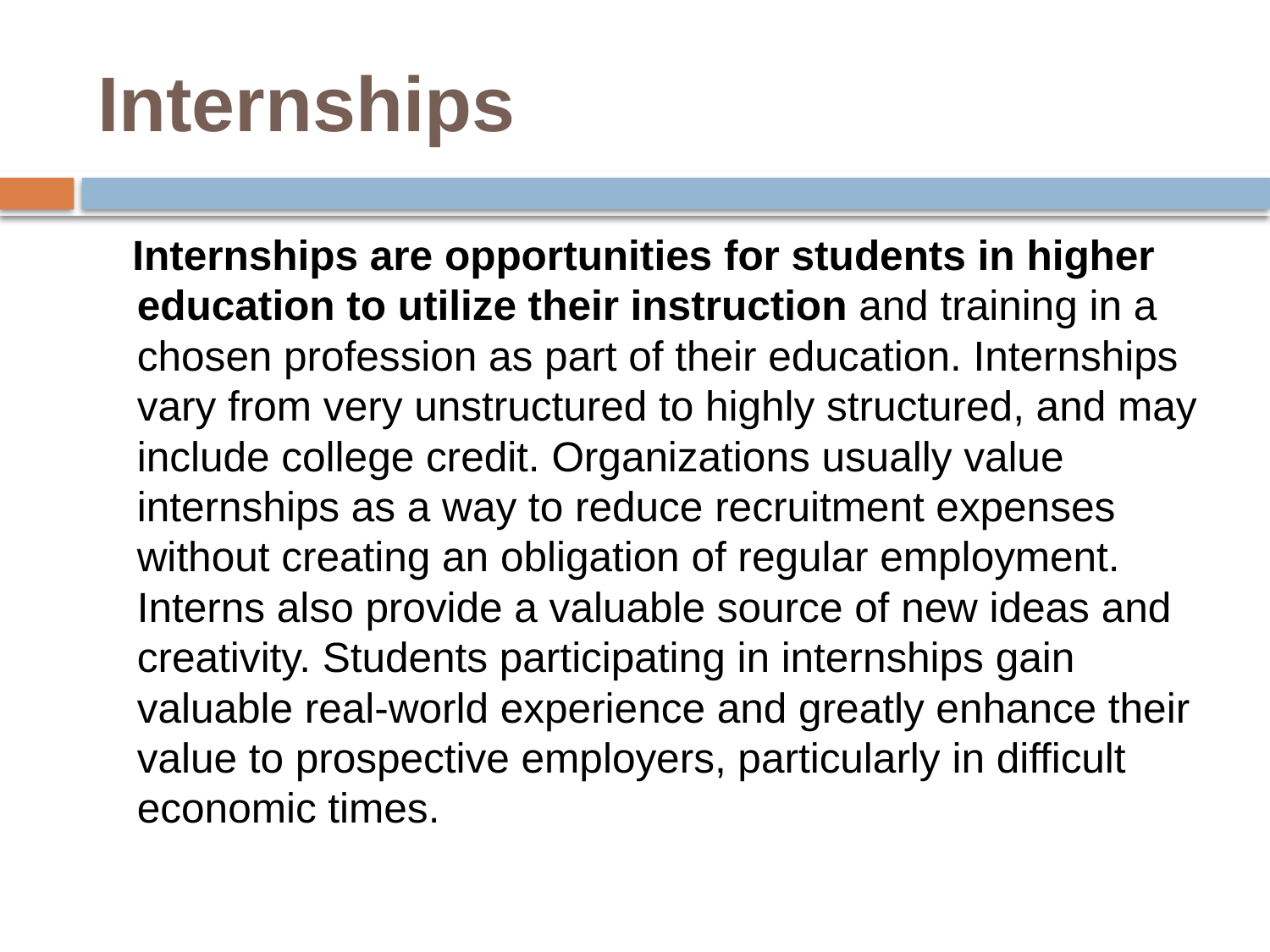

# Internships
   Internships are opportunities for students in higher education to utilize their instruction and training in a chosen profession as part of their education. Internships vary from very unstructured to highly structured, and may include college credit. Organizations usually value internships as a way to reduce recruitment expenses without creating an obligation of regular employment. Interns also provide a valuable source of new ideas and creativity. Students participating in internships gain valuable real-world experience and greatly enhance their value to prospective employers, particularly in difficult economic times.